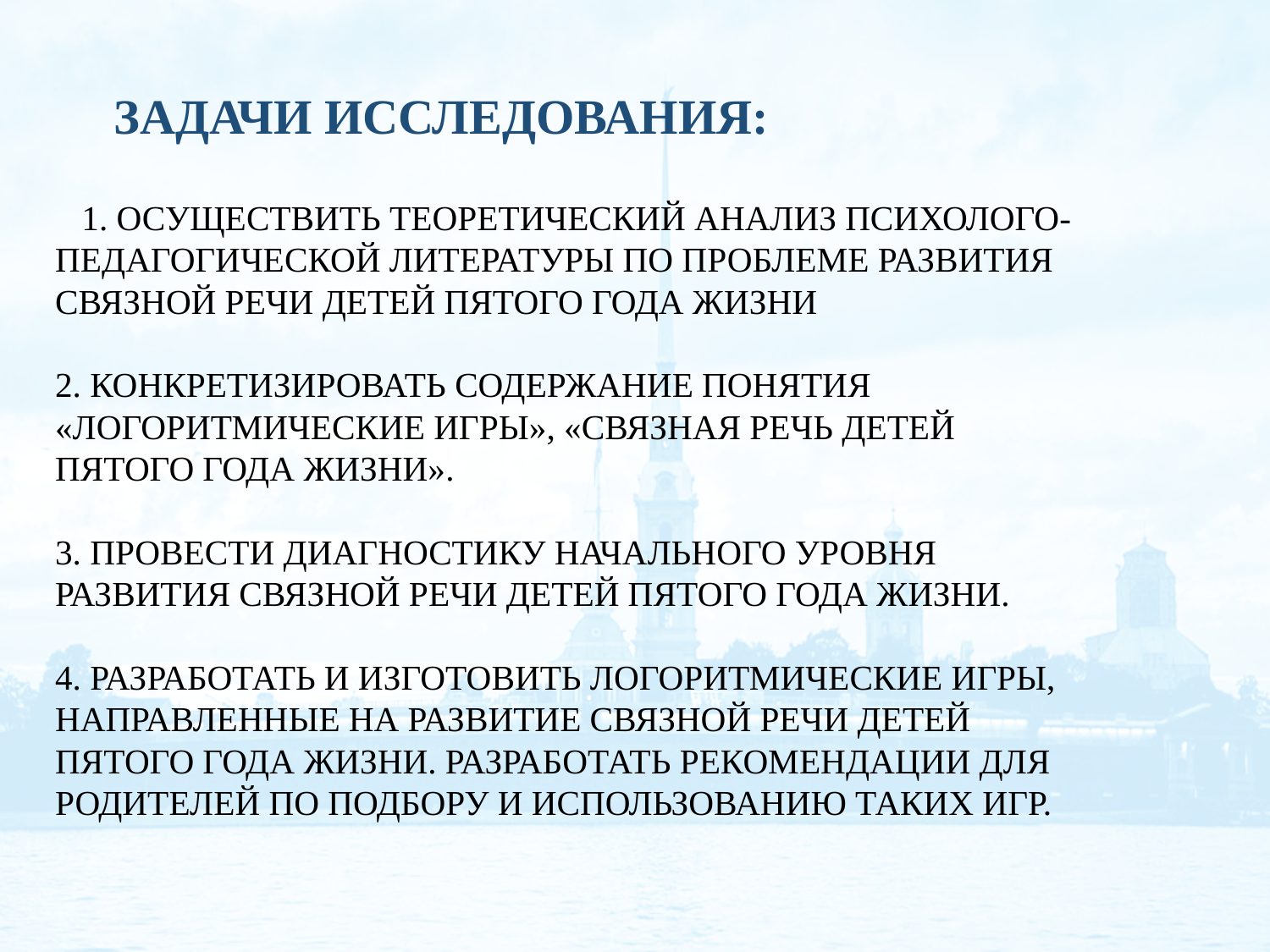

ЗАДАЧИ ИССЛЕДОВАНИЯ:
# 1. ОСУЩЕСТВИТЬ ТЕОРЕТИЧЕСКИЙ АНАЛИЗ ПСИХОЛОГО-ПЕДАГОГИЧЕСКОЙ ЛИТЕРАТУРЫ ПО ПРОБЛЕМЕ РАЗВИТИЯ СВЯЗНОЙ РЕЧИ ДЕТЕЙ ПЯТОГО ГОДА ЖИЗНИ 2. КОНКРЕТИЗИРОВАТЬ СОДЕРЖАНИЕ ПОНЯТИЯ «ЛОГОРИТМИЧЕСКИЕ ИГРЫ», «СВЯЗНАЯ РЕЧЬ ДЕТЕЙ ПЯТОГО ГОДА ЖИЗНИ». 3. ПРОВЕСТИ ДИАГНОСТИКУ НАЧАЛЬНОГО УРОВНЯ РАЗВИТИЯ СВЯЗНОЙ РЕЧИ ДЕТЕЙ ПЯТОГО ГОДА ЖИЗНИ. 4. РАЗРАБОТАТЬ И ИЗГОТОВИТЬ ЛОГОРИТМИЧЕСКИЕ ИГРЫ, НАПРАВЛЕННЫЕ НА РАЗВИТИЕ СВЯЗНОЙ РЕЧИ ДЕТЕЙ ПЯТОГО ГОДА ЖИЗНИ. РАЗРАБОТАТЬ РЕКОМЕНДАЦИИ ДЛЯ РОДИТЕЛЕЙ ПО ПОДБОРУ И ИСПОЛЬЗОВАНИЮ ТАКИХ ИГР.